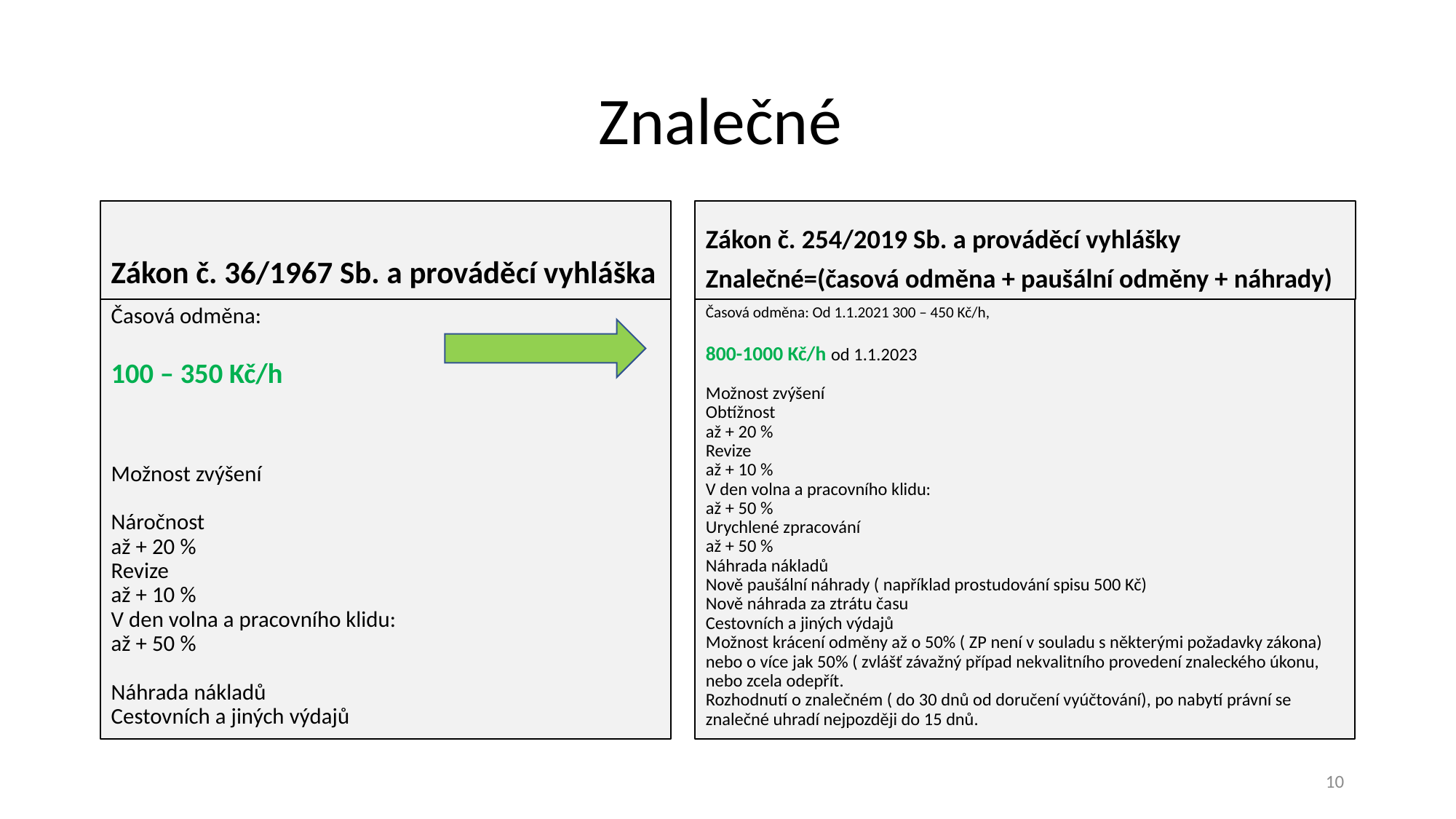

# Znalečné

Zákon č. 36/1967 Sb. a prováděcí vyhláška

Zákon č. 254/2019 Sb. a prováděcí vyhlášky
Znalečné=(časová odměna + paušální odměny + náhrady)
Časová odměna:

100 – 350 Kč/h

Možnost zvýšení

Náročnost
až + 20 %
Revize
až + 10 %
V den volna a pracovního klidu:
až + 50 %

Náhrada nákladů
Cestovních a jiných výdajů
Časová odměna: Od 1.1.2021 300 – 450 Kč/h,

800-1000 Kč/h od 1.1.2023

Možnost zvýšení
Obtížnost
až + 20 %
Revize
až + 10 %
V den volna a pracovního klidu:
až + 50 %
Urychlené zpracování
až + 50 %
Náhrada nákladů
Nově paušální náhrady ( například prostudování spisu 500 Kč)
Nově náhrada za ztrátu času
Cestovních a jiných výdajů
Možnost krácení odměny až o 50% ( ZP není v souladu s některými požadavky zákona) nebo o více jak 50% ( zvlášť závažný případ nekvalitního provedení znaleckého úkonu, nebo zcela odepřít.
Rozhodnutí o znalečném ( do 30 dnů od doručení vyúčtování), po nabytí právní se znalečné uhradí nejpozději do 15 dnů.

10